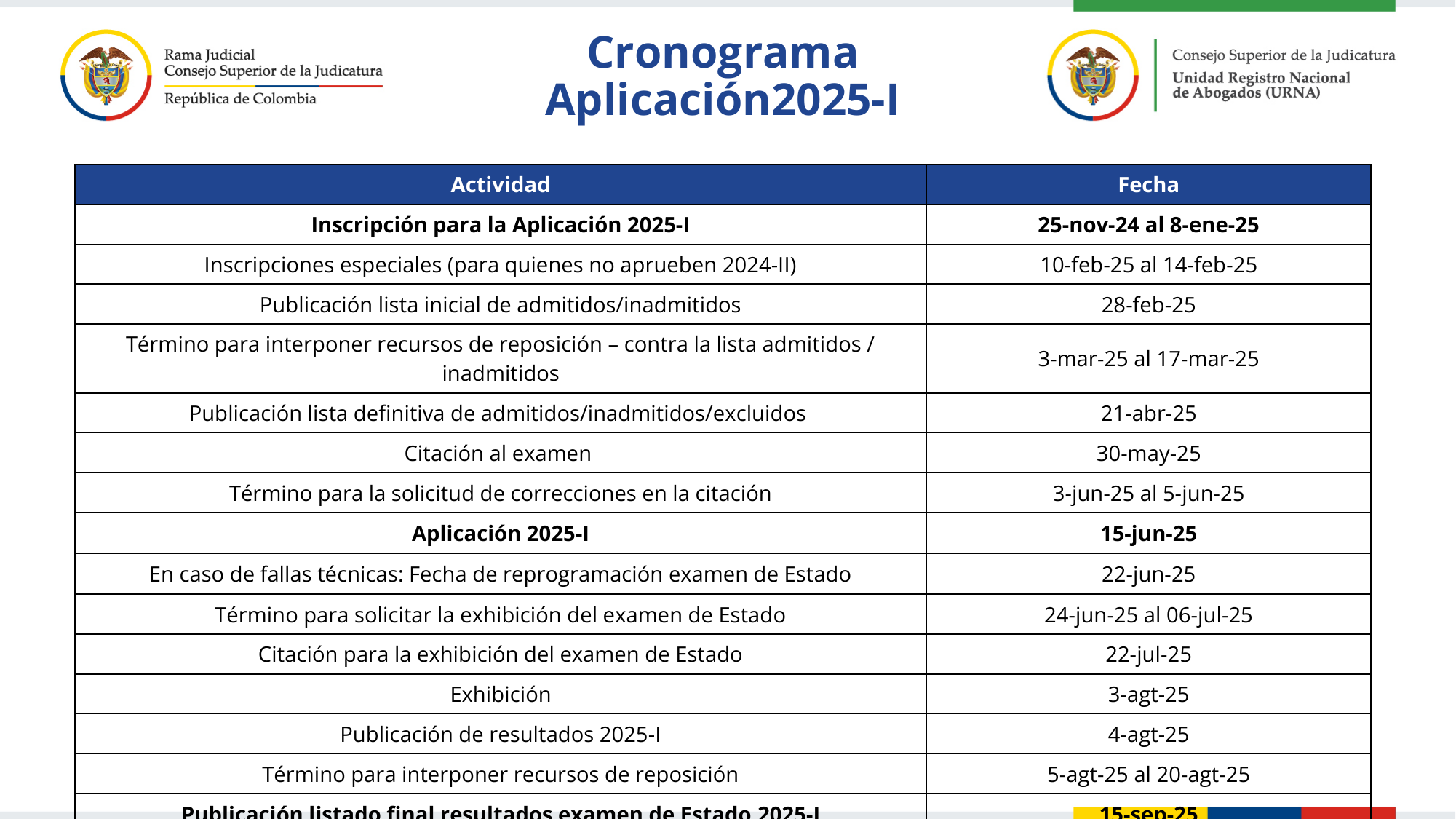

# Cronograma Aplicación2025-I
| Actividad | Fecha |
| --- | --- |
| Inscripción para la Aplicación 2025-I​ | 25-nov-24 al 8-ene-25​ |
| Inscripciones especiales (para quienes no aprueben 2024-II)​ | 10-feb-25 al 14-feb-25​ |
| Publicación lista inicial de admitidos/inadmitidos | 28-feb-25​ |
| Término para interponer recursos de reposición – contra la lista admitidos / inadmitidos​ | 3-mar-25 al 17-mar-25​ |
| Publicación lista definitiva de admitidos/inadmitidos/excluidos | 21-abr-25​ |
| Citación al examen ​ | 30-may-25​ |
| Término para la solicitud de correcciones en la citación​ | 3-jun-25 al 5-jun-25 |
| Aplicación 2025-I​ | 15-jun-25​ |
| En caso de fallas técnicas: Fecha de reprogramación examen de Estado | 22-jun-25​ |
| Término para solicitar la exhibición del examen de Estado​ | 24-jun-25 al 06-jul-25​ |
| Citación para la exhibición del examen de Estado​ | 22-jul-25​ |
| Exhibición​ | 3-agt-25 |
| Publicación de resultados 2025-I​ | 4-agt-25 |
| Término para interponer recursos de reposición​ | 5-agt-25 al 20-agt-25​ |
| Publicación listado final resultados examen de Estado​ 2025-I | 15-sep-25​ |